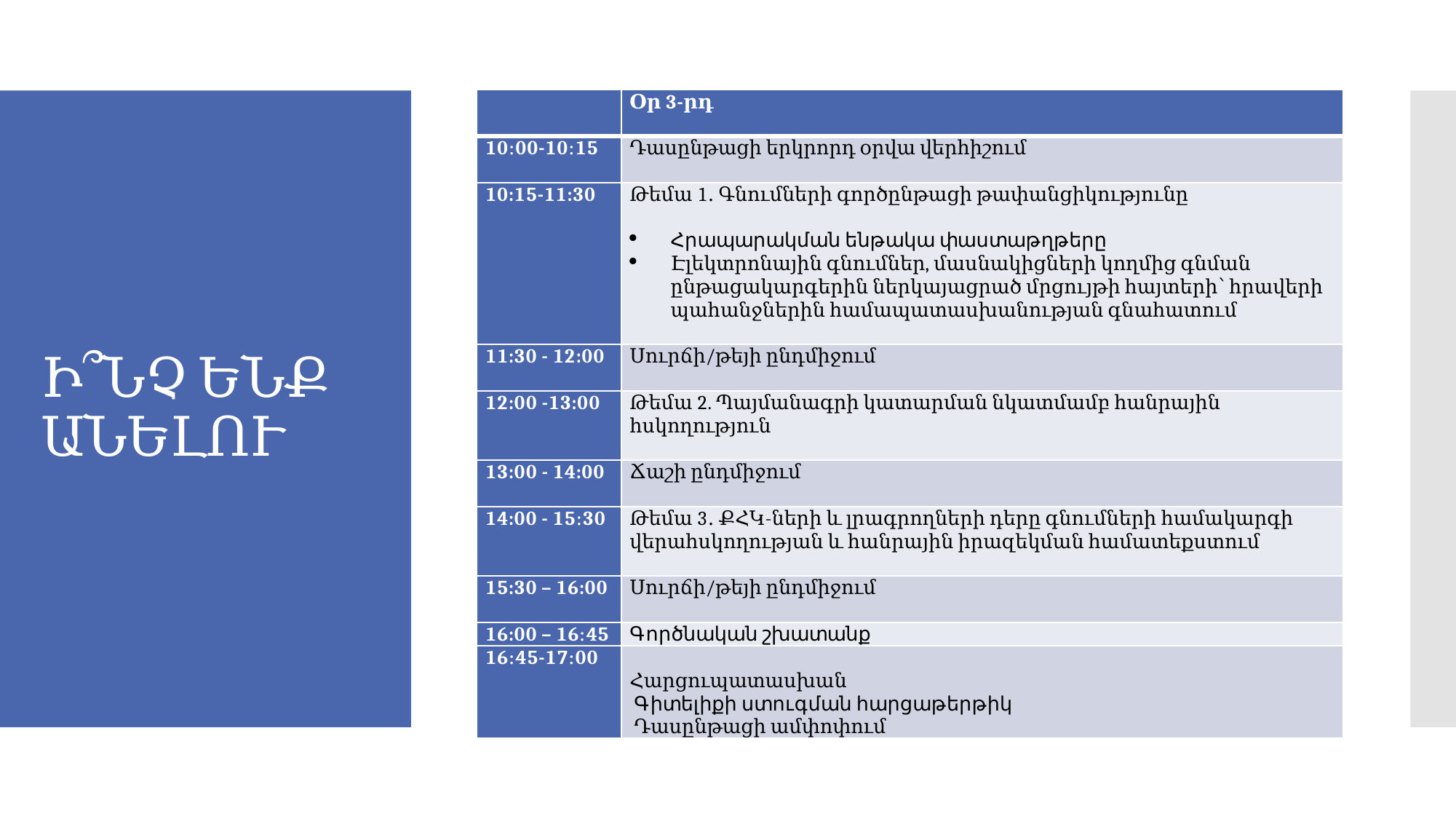

|  | Օր 3-րդ |
| --- | --- |
| 10։00-10։15 | Դասընթացի երկրորդ օրվա վերհիշում |
| 10:15-11:30 | Թեմա 1․ Գնումների գործընթացի թափանցիկությունը   Հրապարակման ենթակա փաստաթղթերը Էլեկտրոնային գնումներ, մասնակիցների կողմից գնման ընթացակարգերին ներկայացրած մրցույթի հայտերի՝ հրավերի պահանջներին համապատասխանության գնահատում |
| 11:30 - 12:00 | Սուրճի/թեյի ընդմիջում |
| 12:00 -13:00 | Թեմա 2. Պայմանագրի կատարման նկատմամբ հանրային հսկողություն |
| 13:00 - 14:00 | Ճաշի ընդմիջում |
| 14:00 - 15։30 | Թեմա 3․ ՔՀԿ-ների և լրագրողների դերը գնումների համակարգի վերահսկողության և հանրային իրազեկման համատեքստում |
| 15:30 – 16:00 | Սուրճի/թեյի ընդմիջում |
| 16:00 – 16։45 | Գործնական շխատանք |
| 16։45-17։00 | Հարցուպատասխան  Գիտելիքի ստուգման հարցաթերթիկ  Դասընթացի ամփոփում |
# Ի՞ՆՉ ԵՆՔ ԱՆԵԼՈՒ